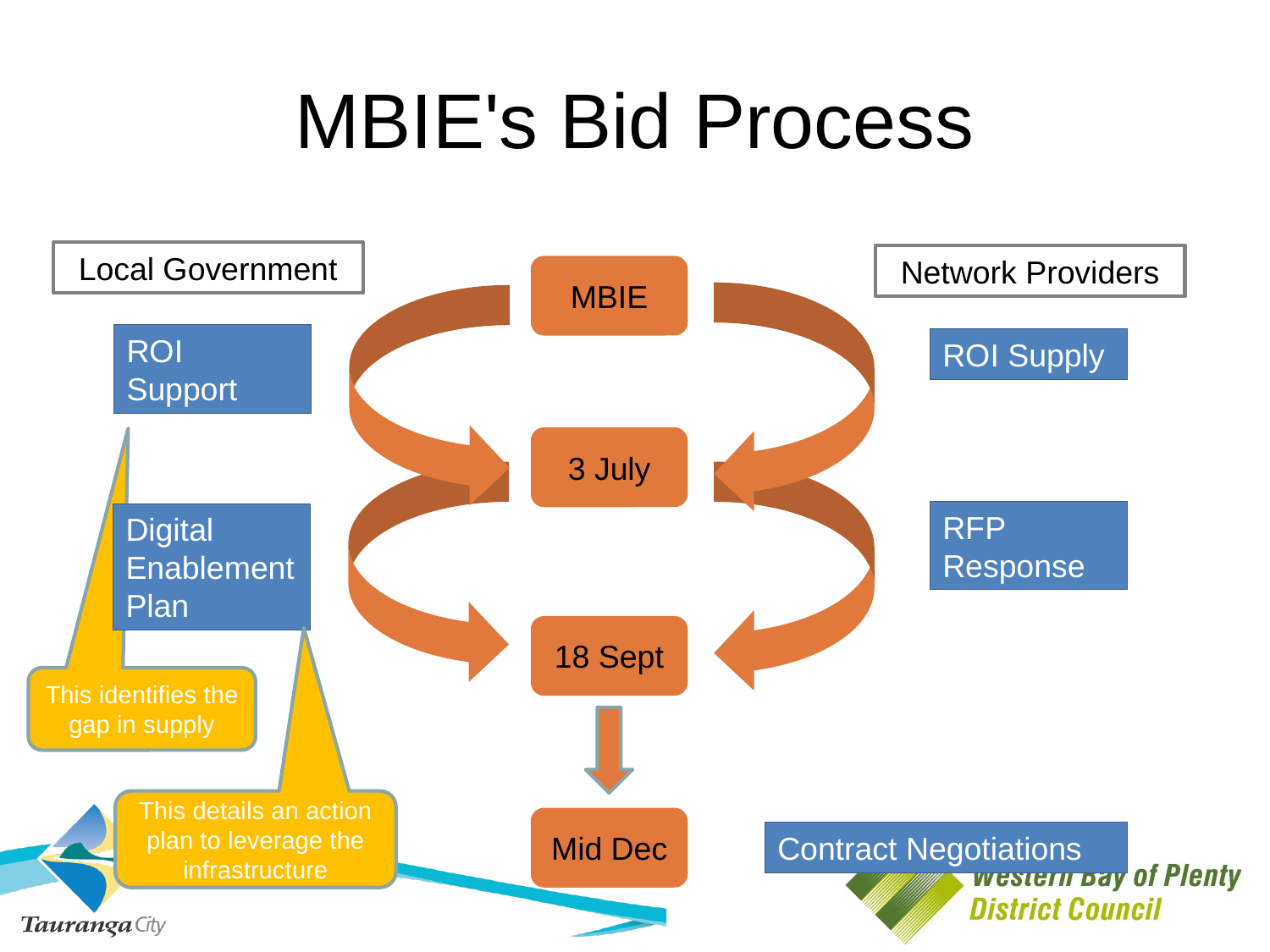

# MBIE's Bid Process
Local Government
Network Providers
MBIE

ROI Support
ROI Supply
3 July

RFP Response
Digital Enablement Plan
18 Sept
This identifies the gap in supply

This details an action plan to leverage the infrastructure
Mid Dec
Contract Negotiations